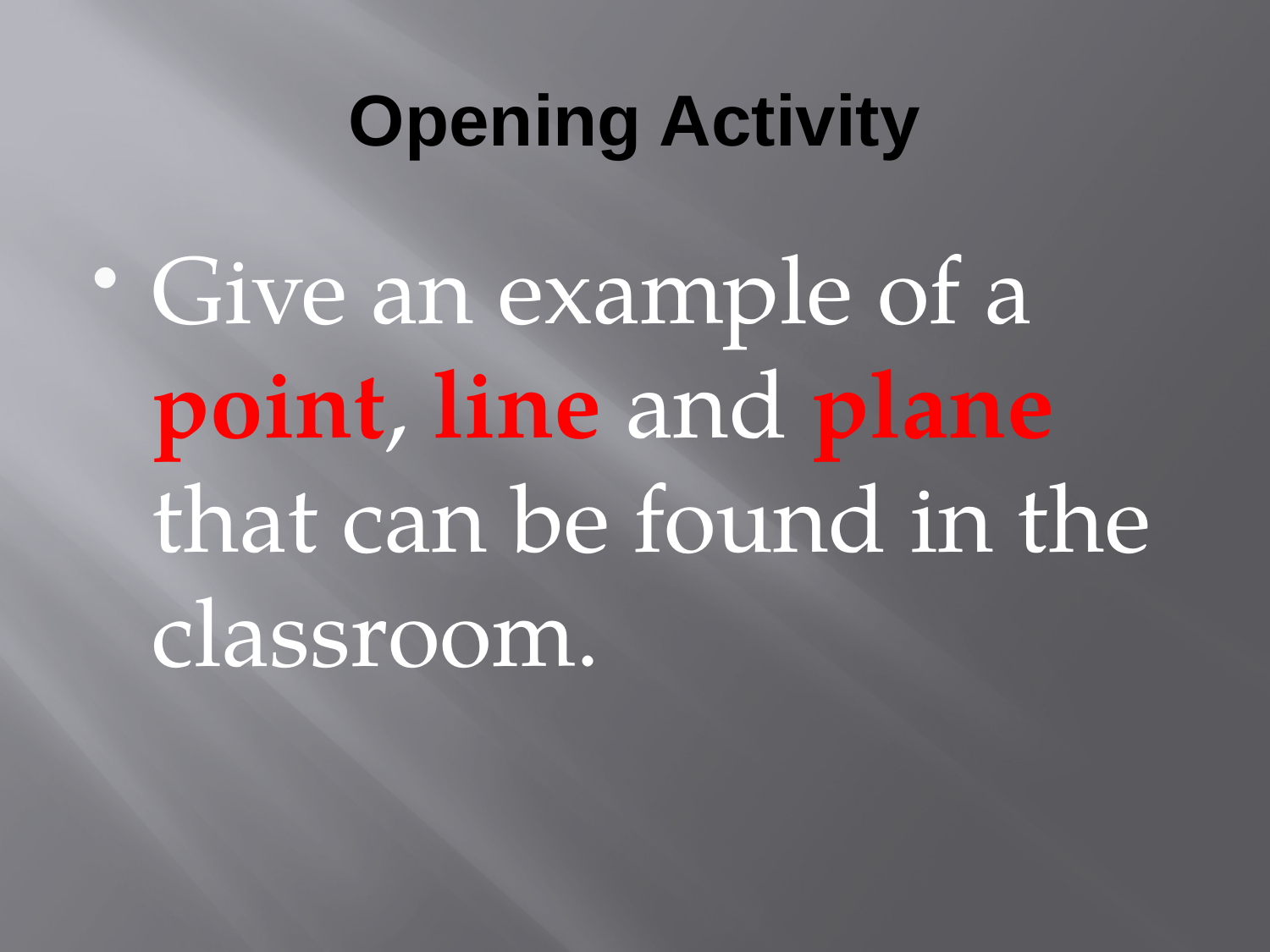

# Opening Activity
Give an example of a point, line and plane that can be found in the classroom.